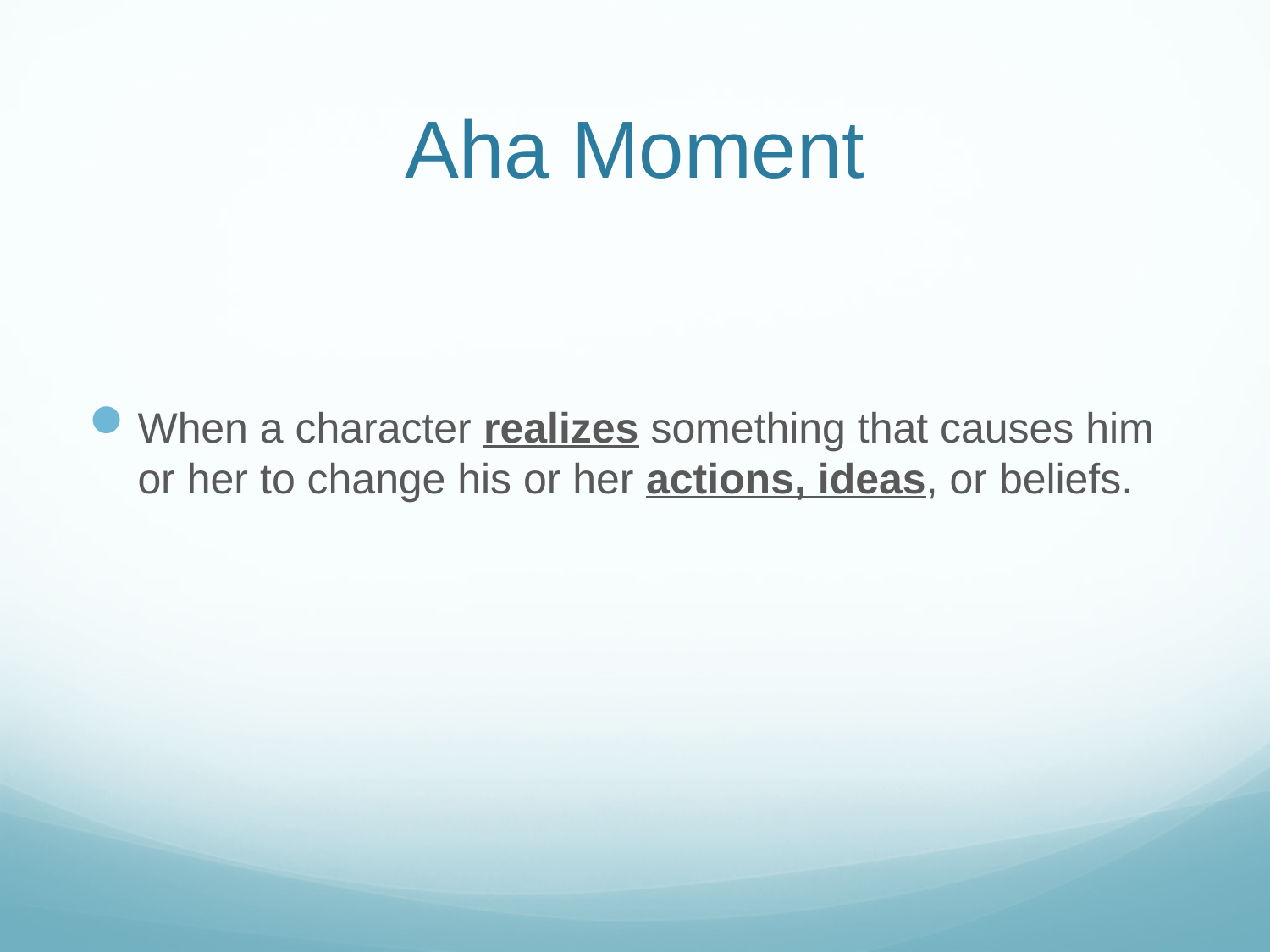

# Aha Moment

When a character realizes something that causes him or her to change his or her actions, ideas, or beliefs.